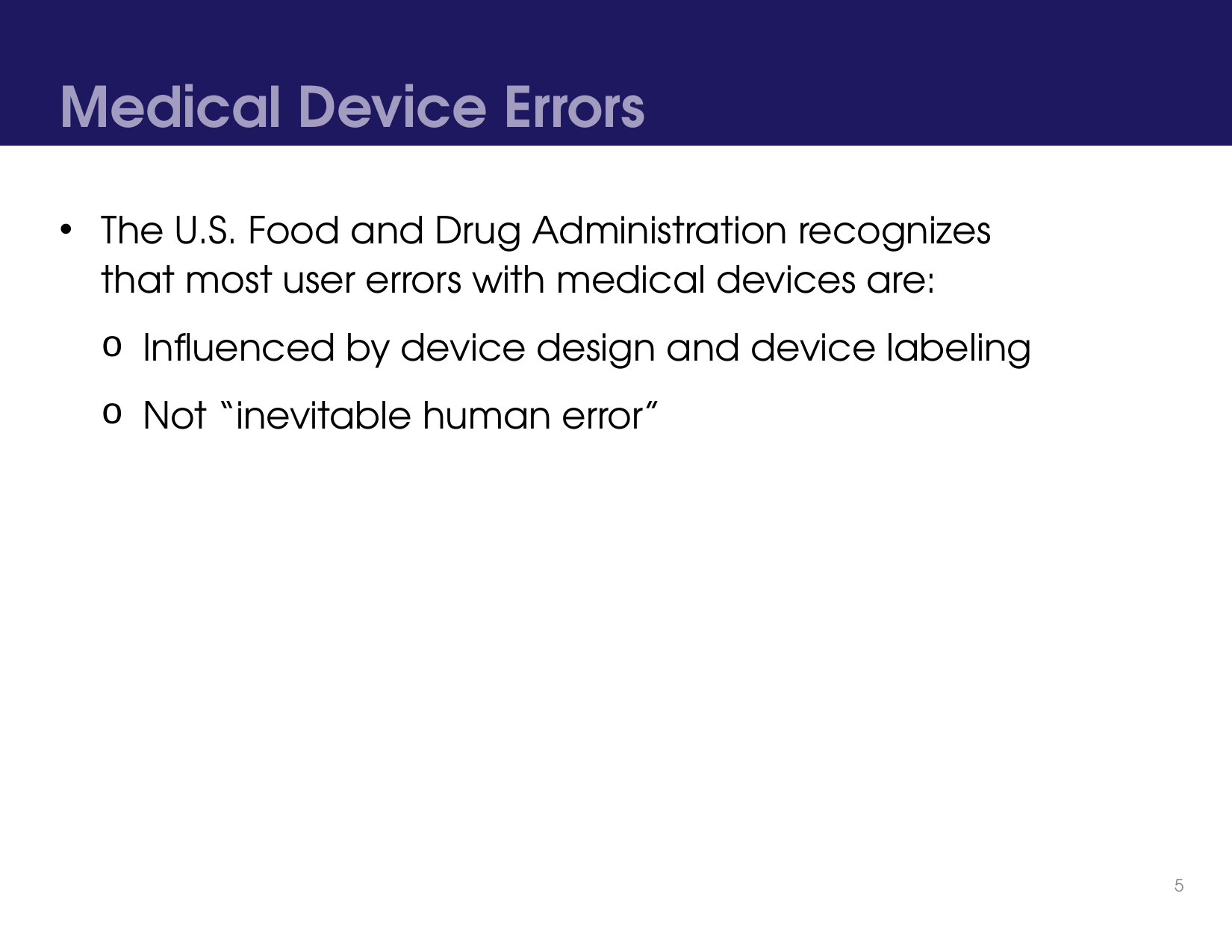

# Medical Device Errors
The U.S. Food and Drug Administration recognizes that most user errors with medical devices are:
Influenced by device design and device labeling
Not “inevitable human error”
5